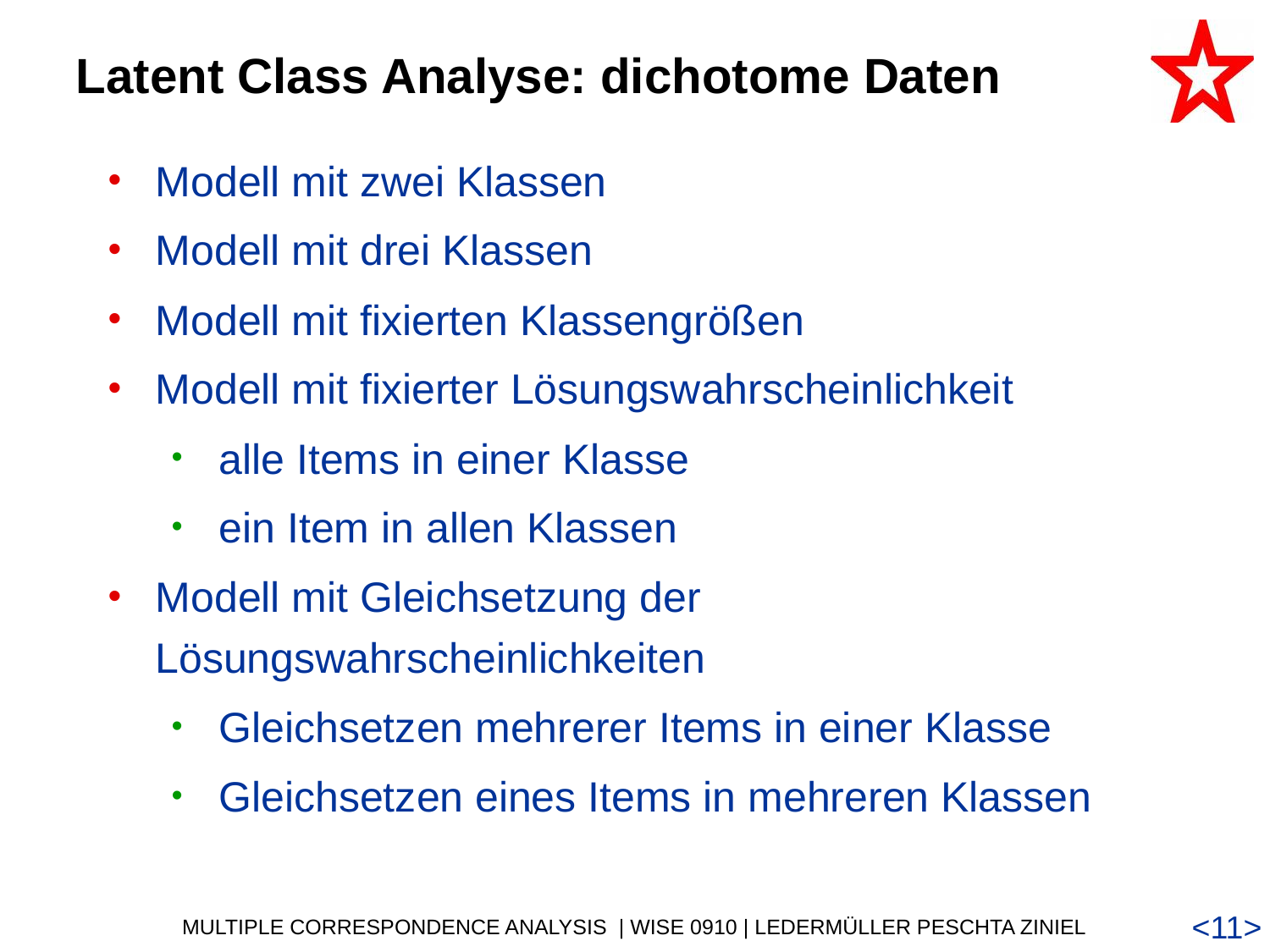

# Latent Class Analyse: dichotome Daten
Modell mit zwei Klassen
Modell mit drei Klassen
Modell mit fixierten Klassengrößen
Modell mit fixierter Lösungswahrscheinlichkeit
alle Items in einer Klasse
ein Item in allen Klassen
Modell mit Gleichsetzung der Lösungswahrscheinlichkeiten
Gleichsetzen mehrerer Items in einer Klasse
Gleichsetzen eines Items in mehreren Klassen
<11>